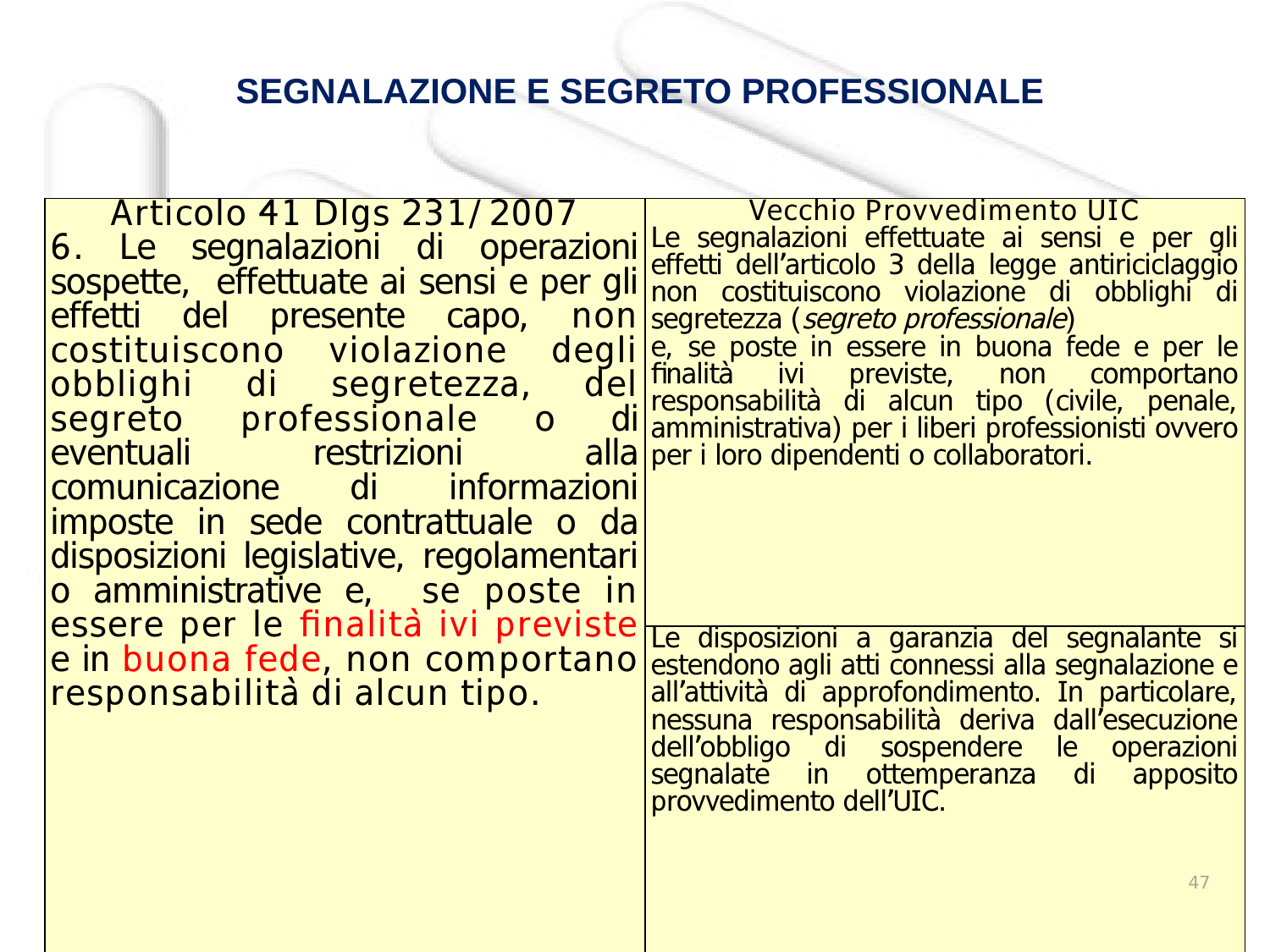

SEGNALAZIONE E SEGRETO PROFESSIONALE
| Articolo 41 Dlgs 231/2007 6. Le segnalazioni di operazioni sospette, effettuate ai sensi e per gli effetti del presente capo, non costituiscono violazione degli obblighi di segretezza, del segreto professionale o di eventuali restrizioni alla comunicazione di informazioni imposte in sede contrattuale o da disposizioni legislative, regolamentari o amministrative e, se poste in essere per le finalità ivi previste e in buona fede, non comportano responsabilità di alcun tipo. | Vecchio Provvedimento UIC Le segnalazioni effettuate ai sensi e per gli effetti dell’articolo 3 della legge antiriciclaggio non costituiscono violazione di obblighi di segretezza (segreto professionale) e, se poste in essere in buona fede e per le finalità ivi previste, non comportano responsabilità di alcun tipo (civile, penale, amministrativa) per i liberi professionisti ovvero per i loro dipendenti o collaboratori. |
| --- | --- |
|  | Le disposizioni a garanzia del segnalante si estendono agli atti connessi alla segnalazione e all’attività di approfondimento. In particolare, nessuna responsabilità deriva dall’esecuzione dell’obbligo di sospendere le operazioni segnalate in ottemperanza di apposito provvedimento dell’UIC. |
47